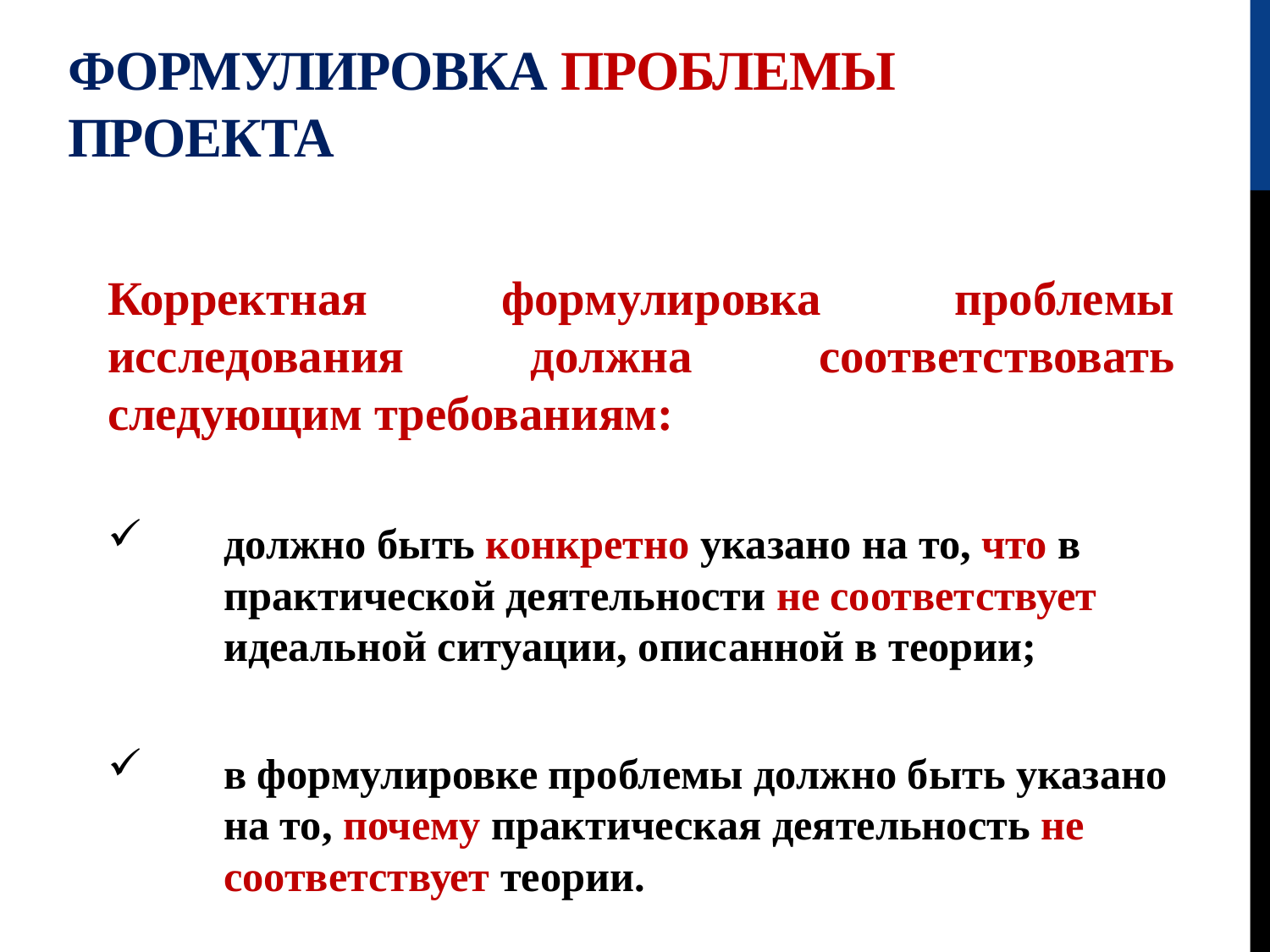

# Формулировка проблемы проекта

Корректная формулировка проблемы исследования должна соответствовать следующим требованиям:

должно быть конкретно указано на то, что в практической деятельности не соответствует идеальной ситуации, описанной в теории;

в формулировке проблемы должно быть указано на то, почему практическая деятельность не соответствует теории.